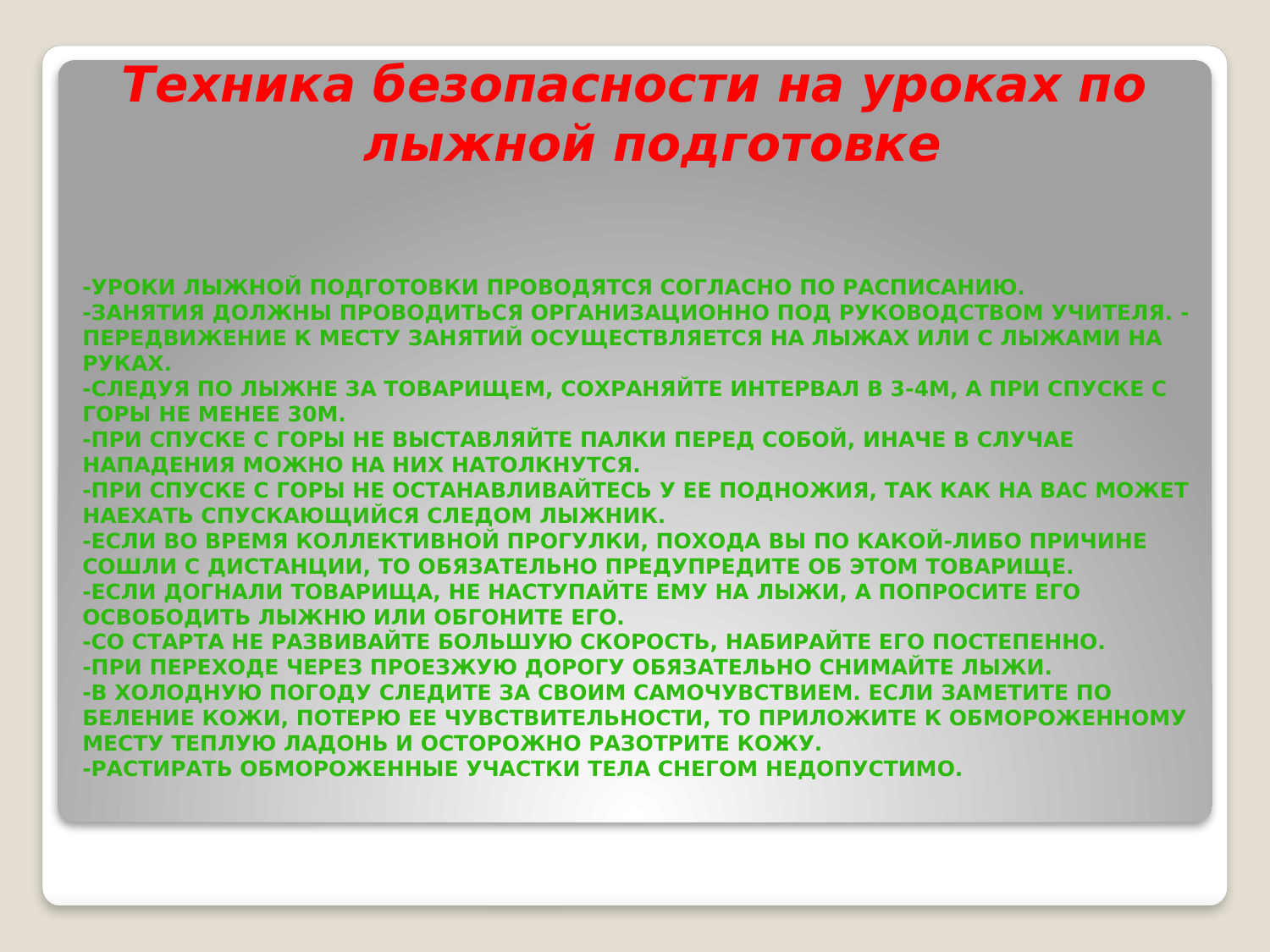

Техника безопасности на уроках по лыжной подготовке
# -Уроки лыжной подготовки проводятся согласно по расписанию. -Занятия должны проводиться организационно под руководством учителя. -Передвижение к месту занятий осуществляется на лыжах или с лыжами на руках. -Следуя по лыжне за товарищем, сохраняйте интервал в 3-4м, а при спуске с горы не менее 30м. -При спуске с горы не выставляйте палки перед собой, иначе в случае нападения можно на них натолкнутся. -При спуске с горы не останавливайтесь у ее подножия, так как на вас может наехать спускающийся следом лыжник. -Если во время коллективной прогулки, похода вы по какой-либо причине сошли с дистанции, то обязательно предупредите об этом товарище. -Если догнали товарища, не наступайте ему на лыжи, а попросите его освободить лыжню или обгоните его. -Со старта не развивайте большую скорость, набирайте его постепенно. -При переходе через проезжую дорогу обязательно снимайте лыжи. -В холодную погоду следите за своим самочувствием. Если заметите по беление кожи, потерю ее чувствительности, то приложите к обмороженному месту теплую ладонь и осторожно разотрите кожу. -Растирать обмороженные участки тела снегом недопустимо.